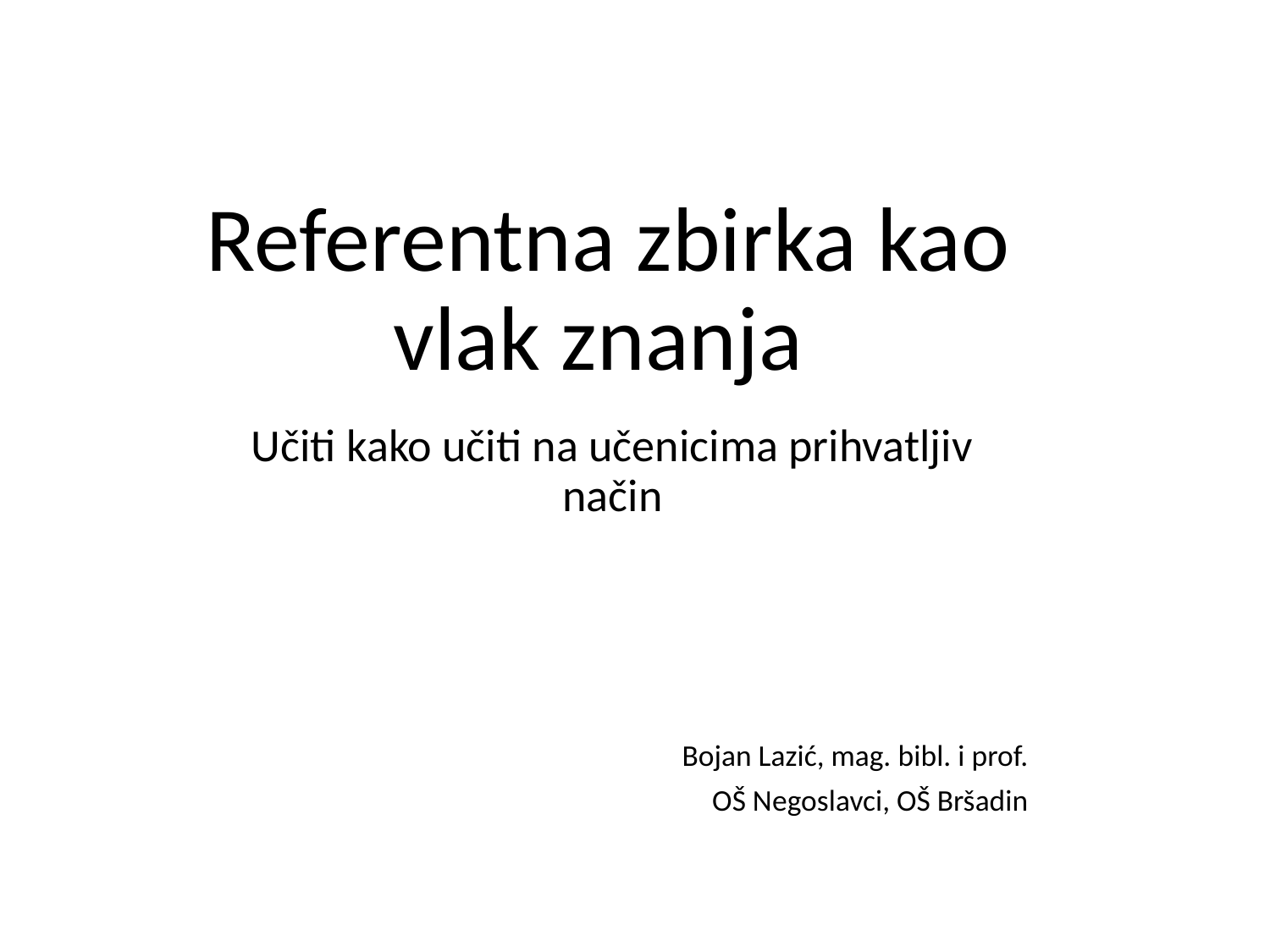

# Referentna zbirka kao vlak znanja
Učiti kako učiti na učenicima prihvatljiv način

Bojan Lazić, mag. bibl. i prof.
OŠ Negoslavci, OŠ Bršadin